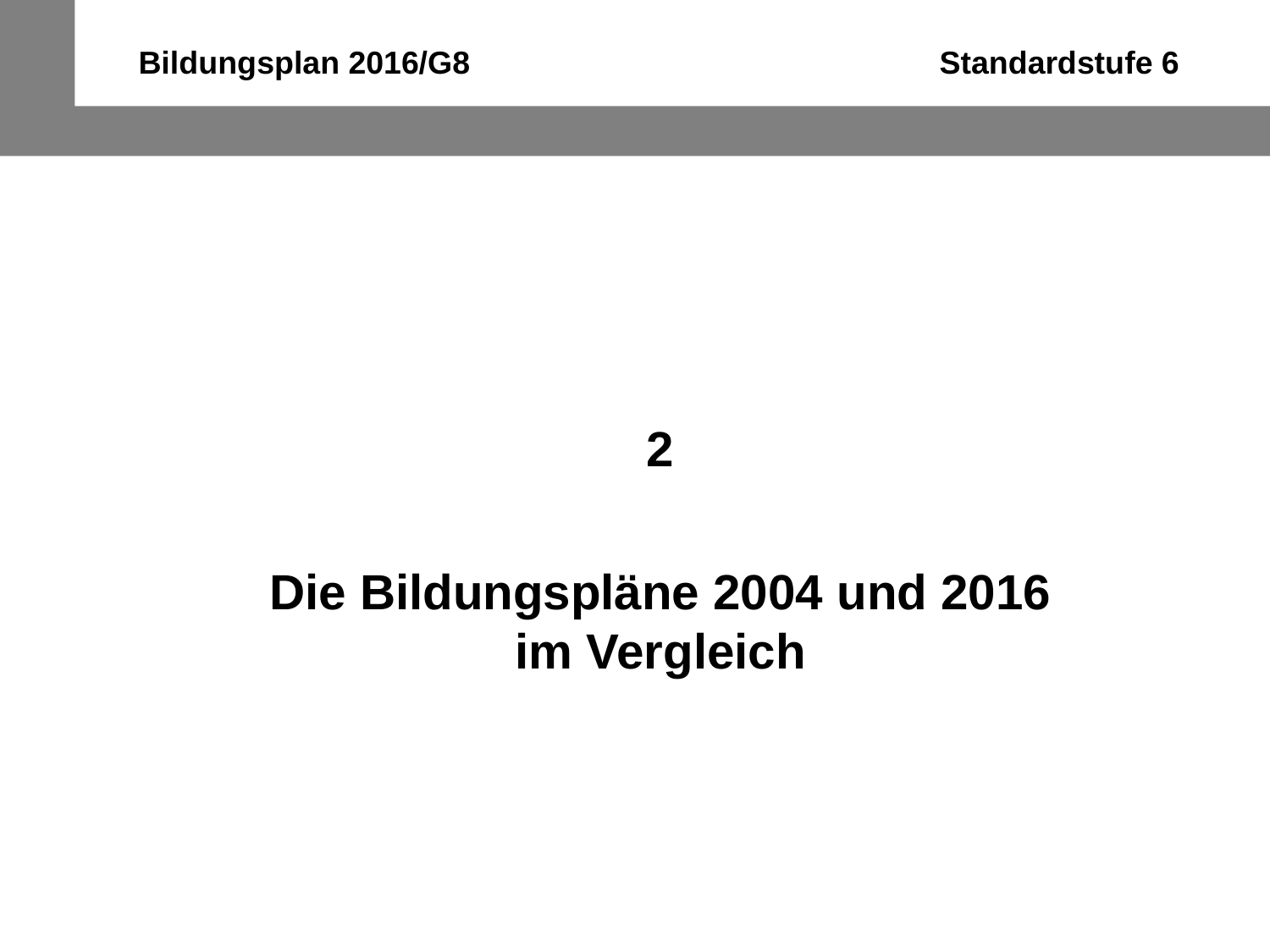

Bildungsplan 2016/G8                                                     Standardstufe 6

2

Die Bildungspläne 2004 und 2016
im Vergleich